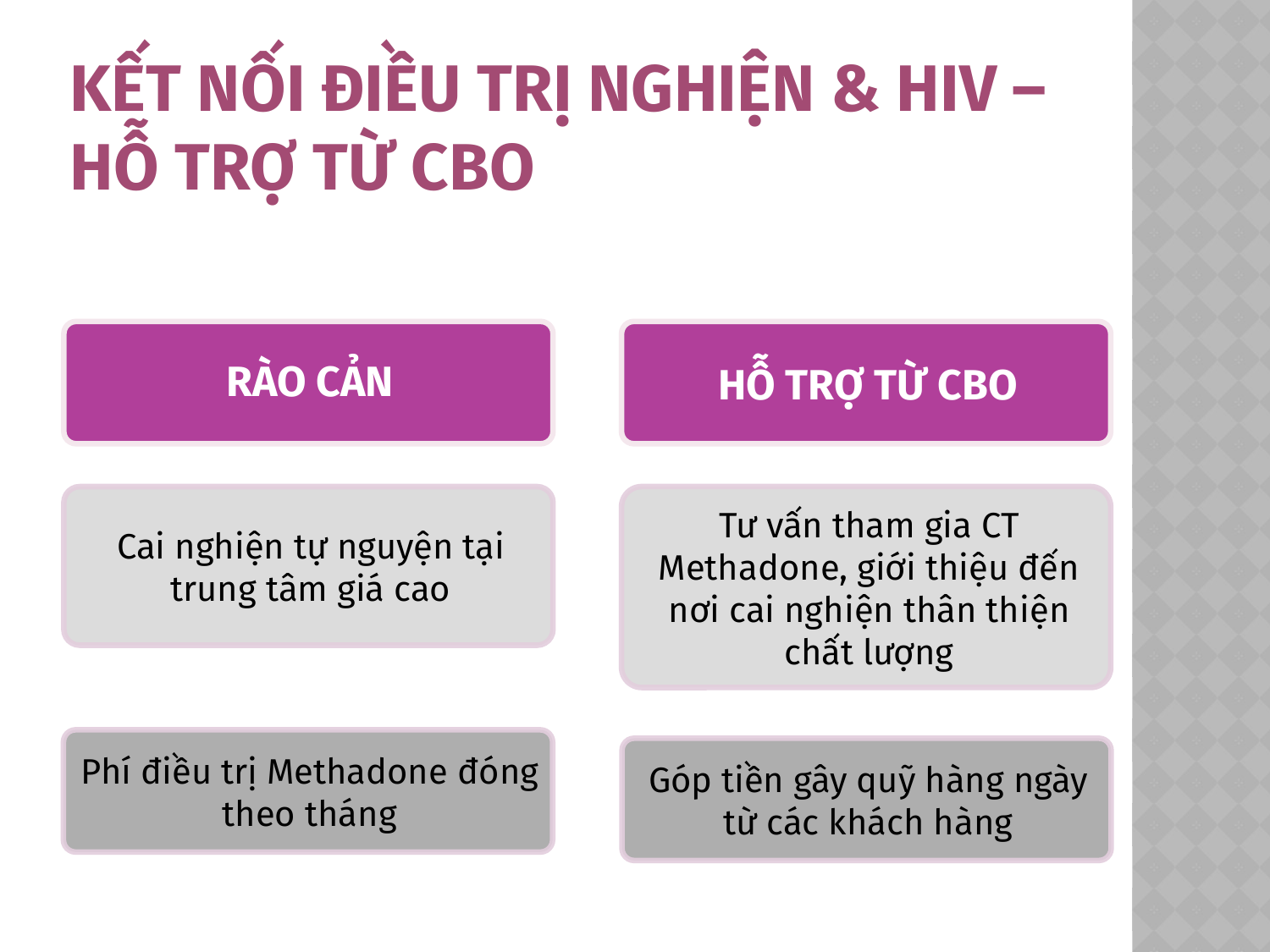

# kết nối điều trị nghiện & HIV – hỗ trợ từ CBO
RÀO CẢN
Cai nghiện tự nguyện tại trung tâm giá cao
Phí điều trị Methadone đóng theo tháng
HỖ TRỢ TỪ CBO
Tư vấn tham gia CT Methadone, giới thiệu đến nơi cai nghiện thân thiện chất lượng
Góp tiền gây quỹ hàng ngày từ các khách hàng